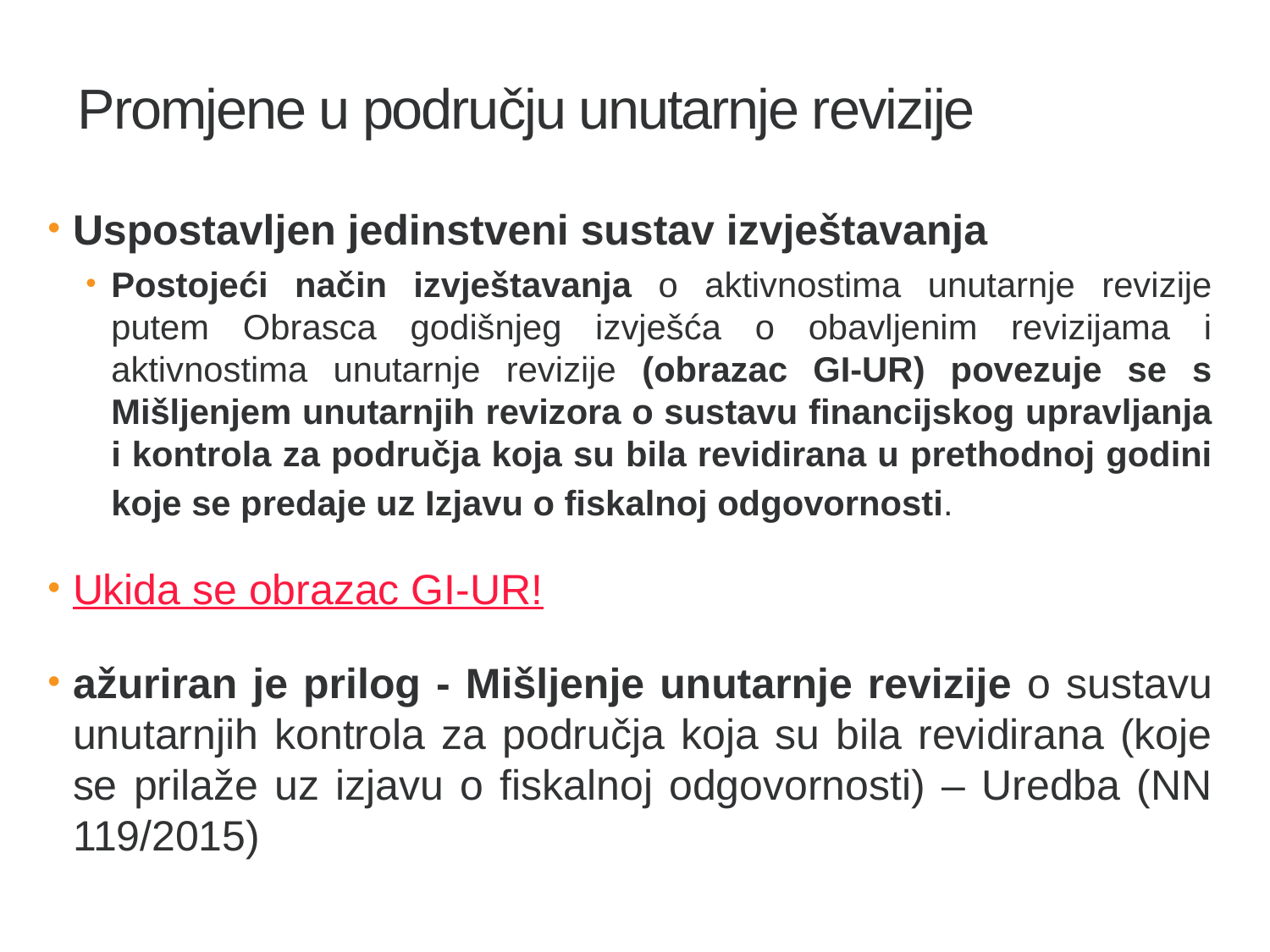

Promjene u području unutarnje revizije
19
Uspostavljen jedinstveni sustav izvještavanja
Postojeći način izvještavanja o aktivnostima unutarnje revizije putem Obrasca godišnjeg izvješća o obavljenim revizijama i aktivnostima unutarnje revizije (obrazac GI-UR) povezuje se s Mišljenjem unutarnjih revizora o sustavu financijskog upravljanja i kontrola za područja koja su bila revidirana u prethodnoj godini koje se predaje uz Izjavu o fiskalnoj odgovornosti.

Ukida se obrazac GI-UR!

ažuriran je prilog - Mišljenje unutarnje revizije o sustavu unutarnjih kontrola za područja koja su bila revidirana (koje se prilaže uz izjavu o fiskalnoj odgovornosti) – Uredba (NN 119/2015)